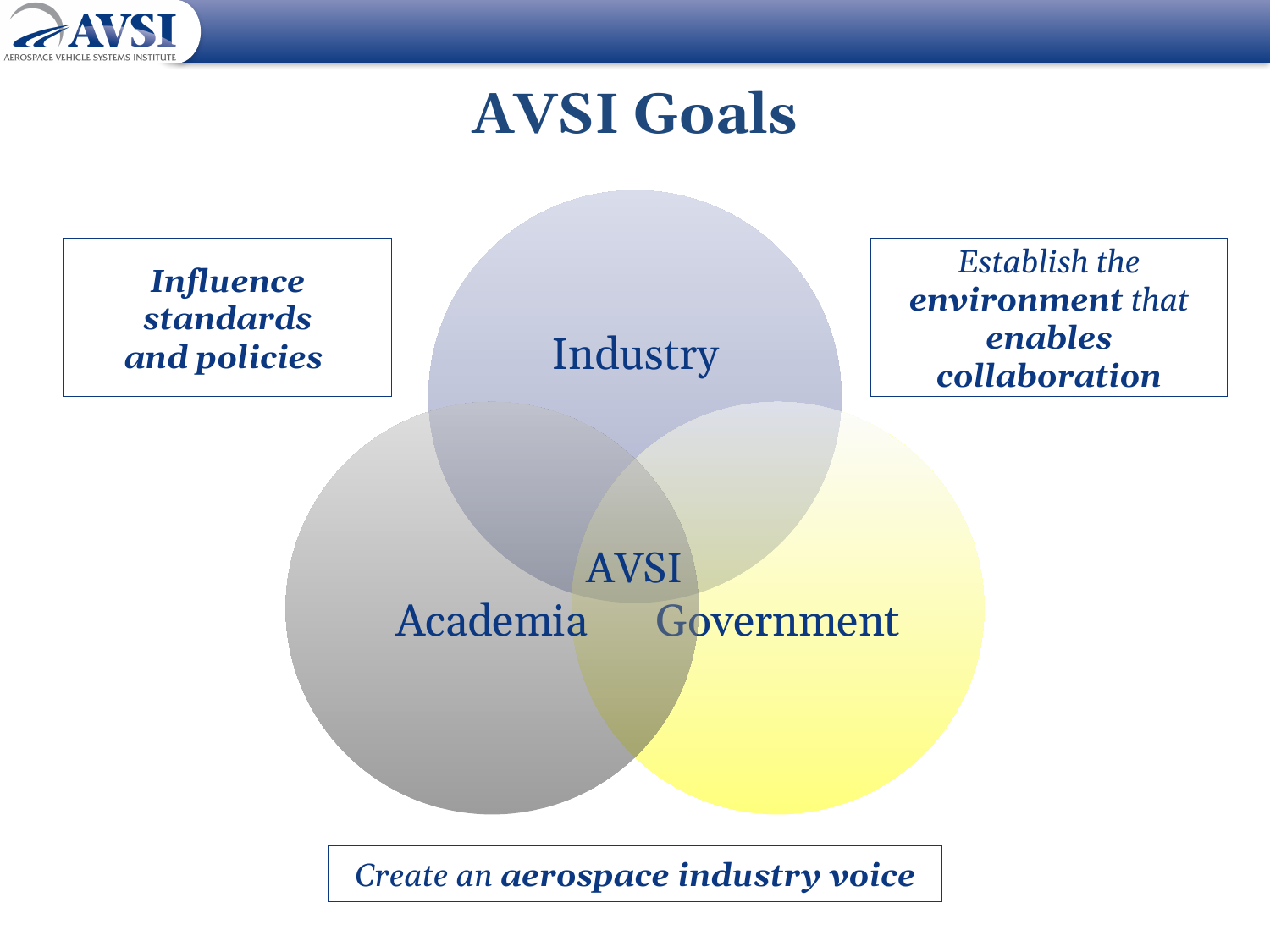

# AVSI Goals
Industry
Government
Academia
Influence standards
and policies
Establish the environment that enables collaboration
AVSI
Create an aerospace industry voice